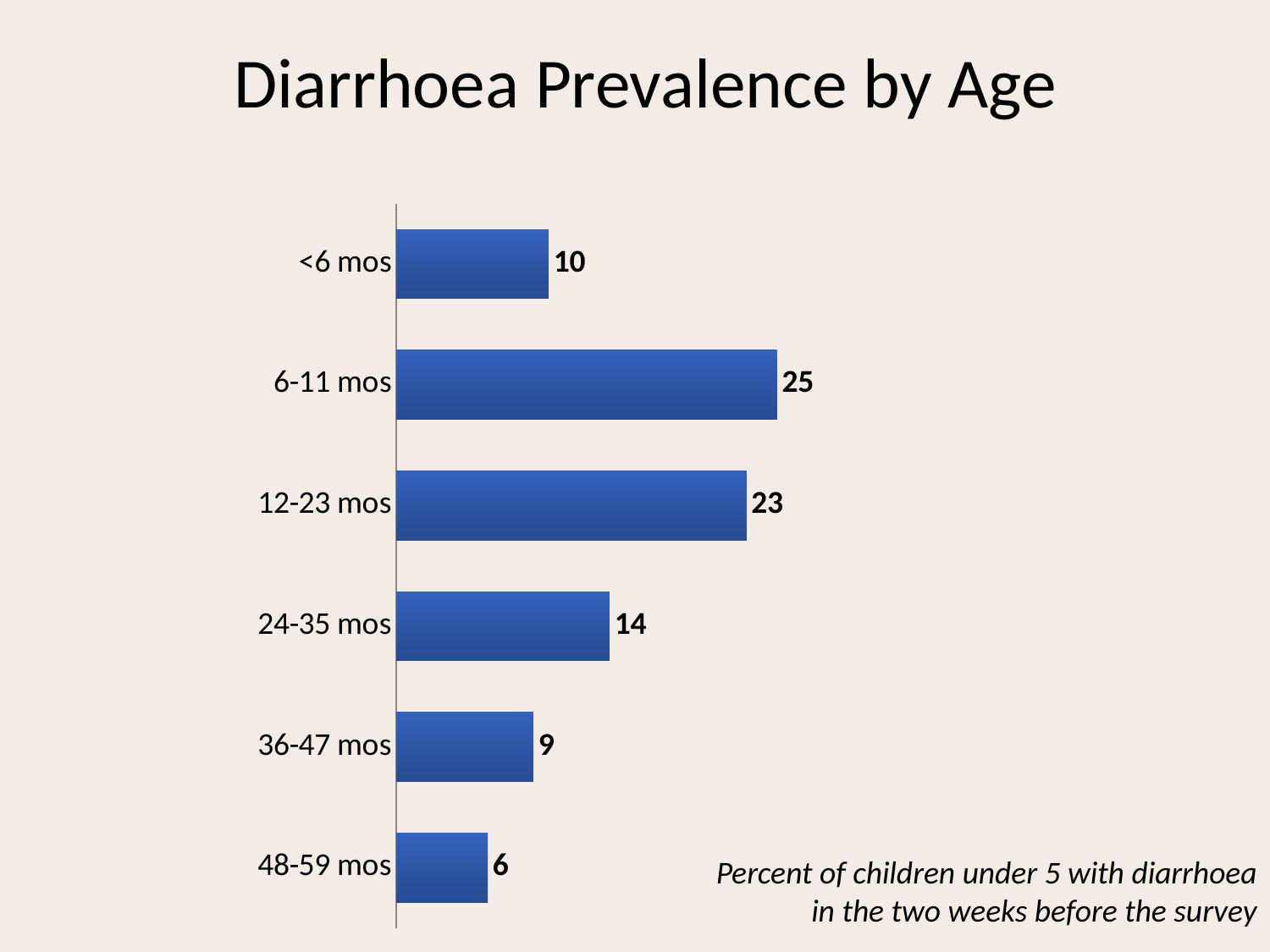

# Diarrhoea Prevalence by Age

### Chart

| Category | Series 1 |
|---|---|
| 48-59 mos | 6.0 |
| 36-47 mos | 9.0 |
| 24-35 mos | 14.0 |
| 12-23 mos | 23.0 |
| 6-11 mos | 25.0 |
| <6 mos | 10.0 |
Percent of children under 5 with diarrhoea in the two weeks before the survey